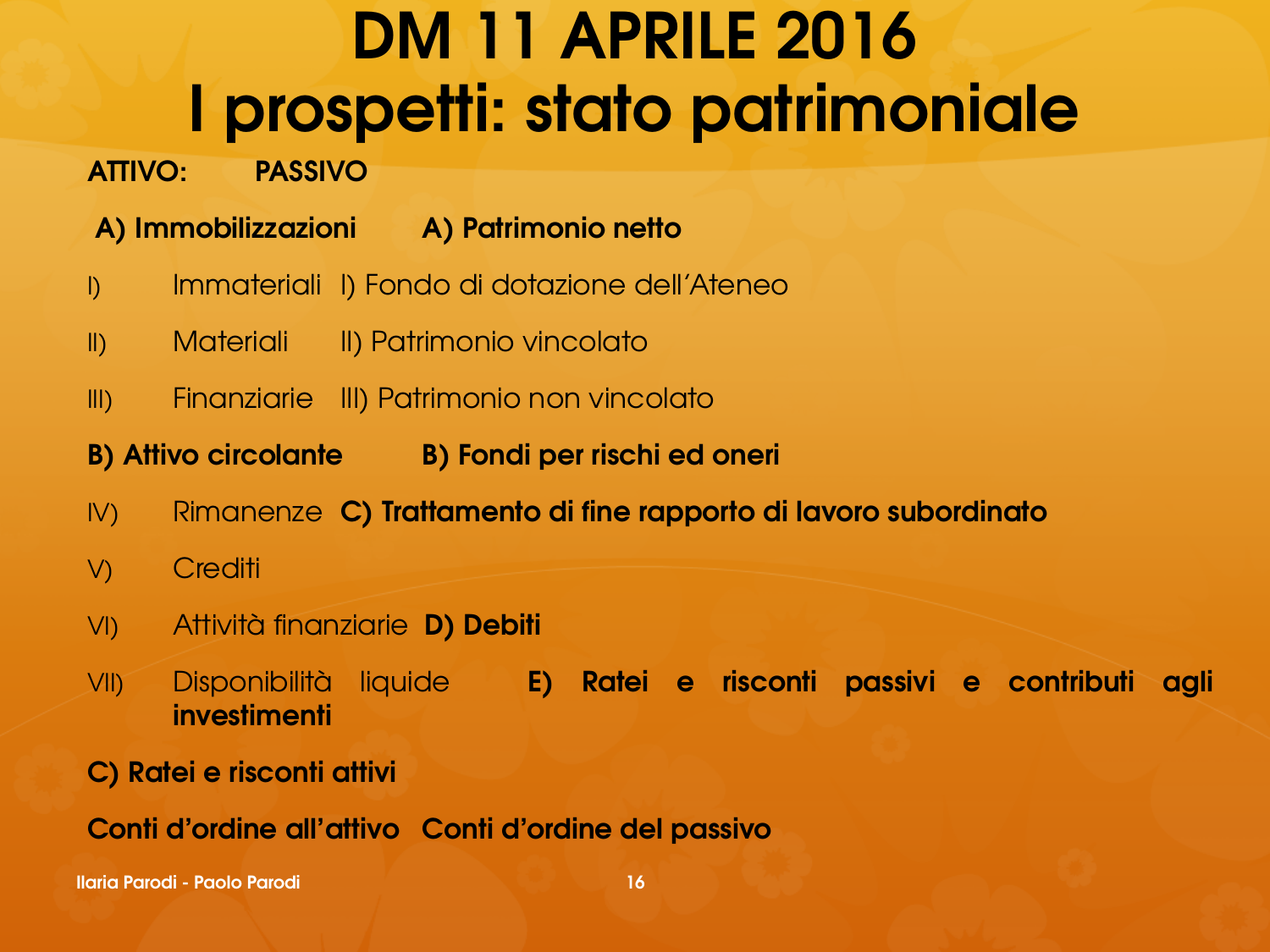

# DM 11 APRILE 2016 I prospetti: stato patrimoniale
ATTIVO:				PASSIVO
 A) Immobilizzazioni			A) Patrimonio netto
Immateriali			I) Fondo di dotazione dell’Ateneo
Materiali			II) Patrimonio vincolato
Finanziarie			III) Patrimonio non vincolato
B) Attivo circolante			B) Fondi per rischi ed oneri
Rimanenze 			C) Trattamento di fine rapporto di lavoro subordinato
Crediti
Attività finanziarie		D) Debiti
Disponibilità liquide		E) Ratei e risconti passivi e contributi agli investimenti
C) Ratei e risconti attivi
Conti d’ordine all’attivo 		Conti d’ordine del passivo

Ilaria Parodi - Paolo Parodi
16